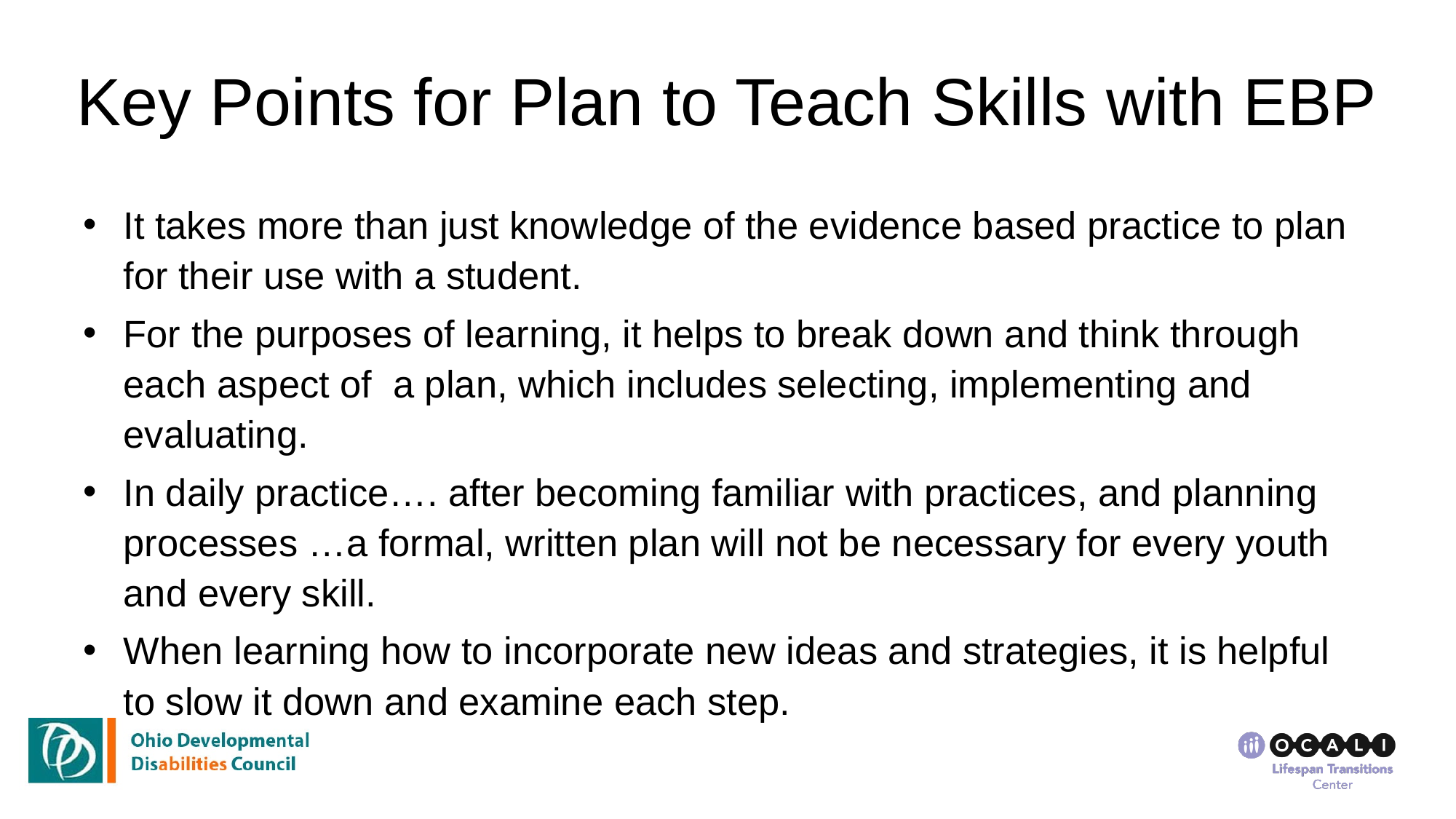

# Key Points for Plan to Teach Skills with EBP
It takes more than just knowledge of the evidence based practice to plan for their use with a student.
For the purposes of learning, it helps to break down and think through each aspect of  a plan, which includes selecting, implementing and evaluating.
In daily practice…. after becoming familiar with practices, and planning processes …a formal, written plan will not be necessary for every youth and every skill.
When learning how to incorporate new ideas and strategies, it is helpful to slow it down and examine each step.